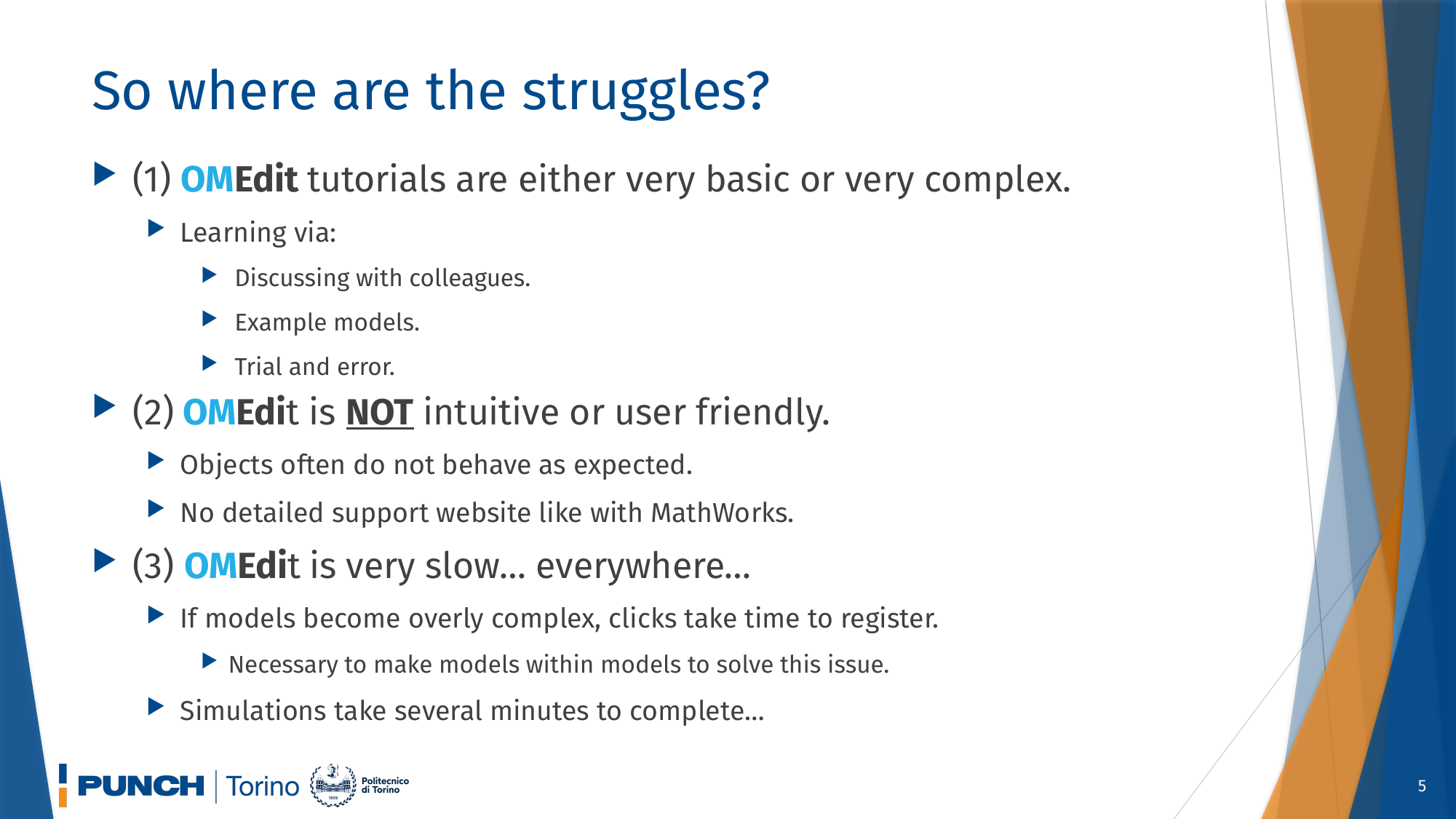

# So where are the struggles?
(1) OMEdit tutorials are either very basic or very complex.
Learning via:
 Discussing with colleagues.
 Example models.
 Trial and error.
(2) OMEdit is NOT intuitive or user friendly.
Objects often do not behave as expected.
No detailed support website like with MathWorks.
(3) OMEdit is very slow… everywhere…
If models become overly complex, clicks take time to register.
Necessary to make models within models to solve this issue.
Simulations take several minutes to complete…
5